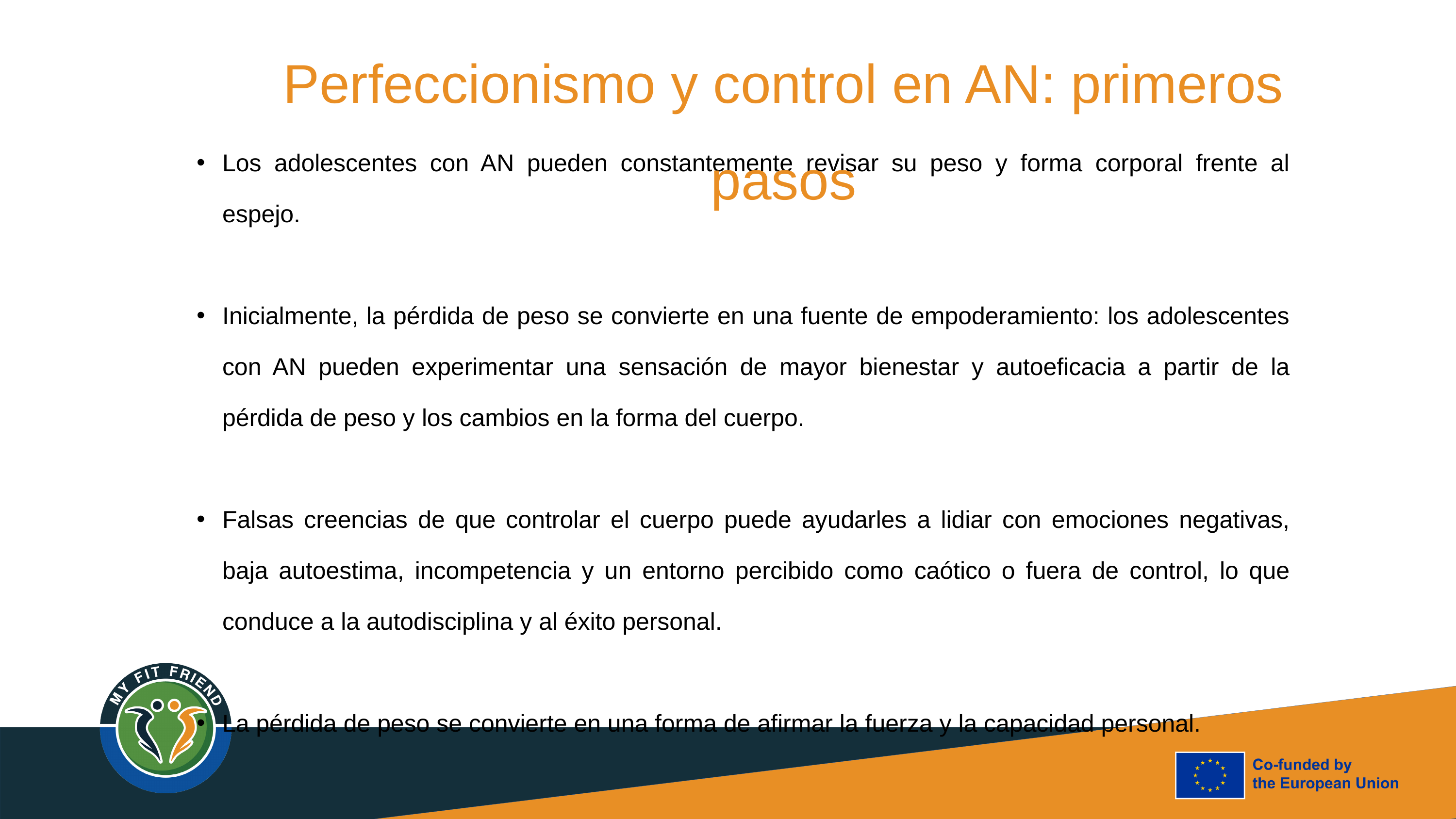

Perfeccionismo y control en AN: primeros pasos
Los adolescentes con AN pueden constantemente revisar su peso y forma corporal frente al espejo.

Inicialmente, la pérdida de peso se convierte en una fuente de empoderamiento: los adolescentes con AN pueden experimentar una sensación de mayor bienestar y autoeficacia a partir de la pérdida de peso y los cambios en la forma del cuerpo.

Falsas creencias de que controlar el cuerpo puede ayudarles a lidiar con emociones negativas, baja autoestima, incompetencia y un entorno percibido como caótico o fuera de control, lo que conduce a la autodisciplina y al éxito personal.

La pérdida de peso se convierte en una forma de afirmar la fuerza y la capacidad personal.